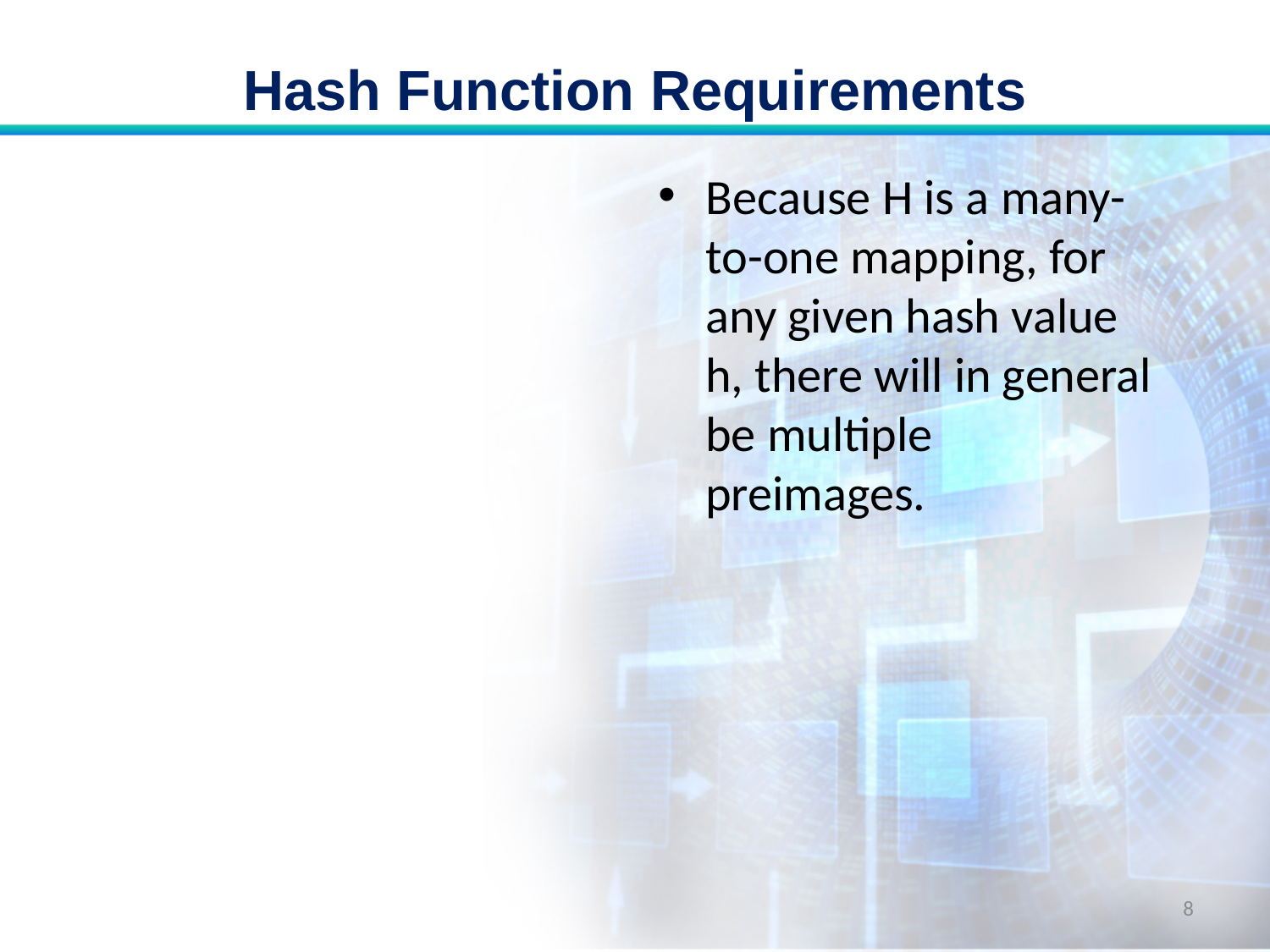

# Hash Function Requirements
Because H is a many-to-one mapping, for any given hash value h, there will in general be multiple preimages.
8